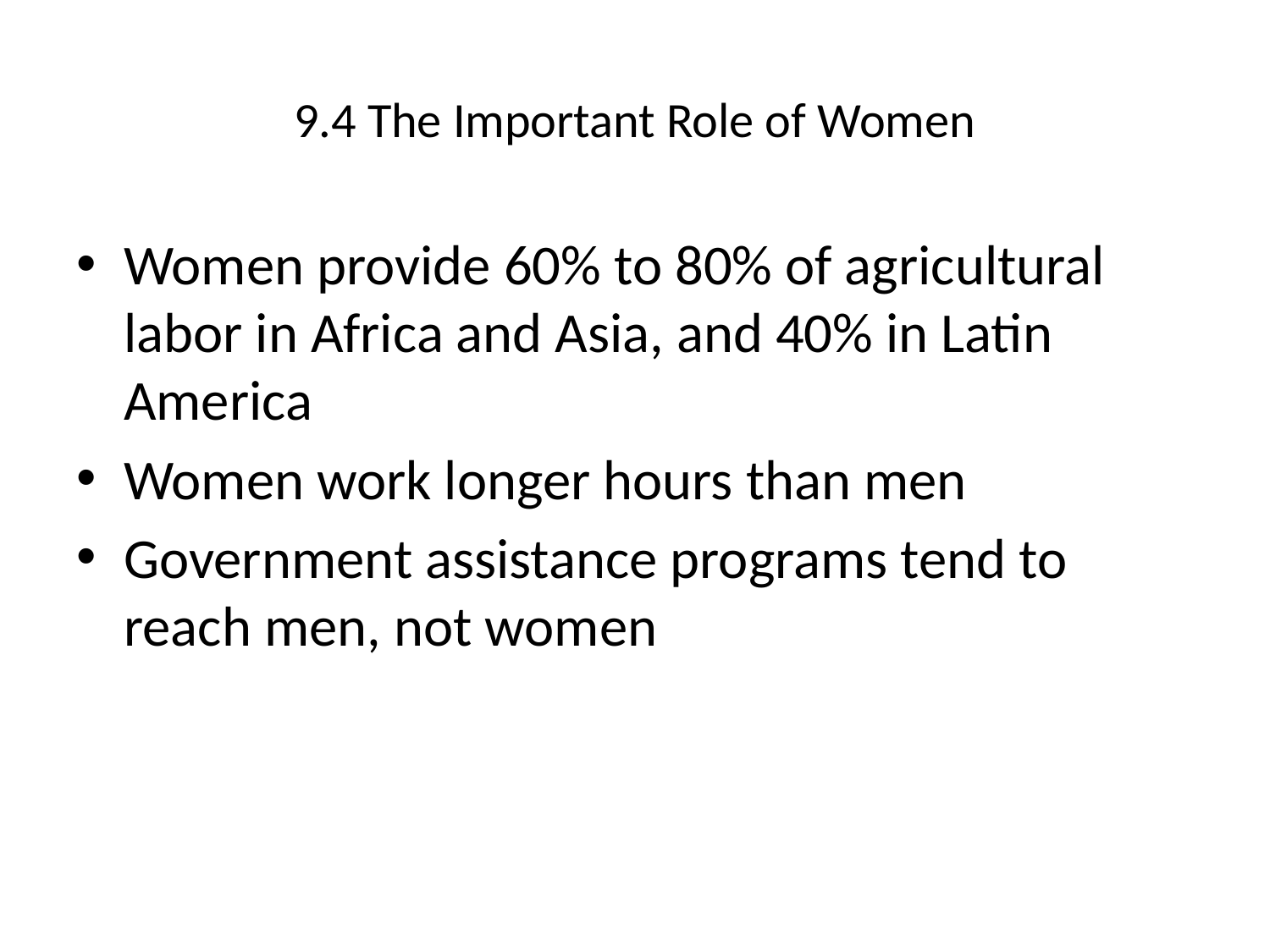

9.4 The Important Role of Women
Women provide 60% to 80% of agricultural labor in Africa and Asia, and 40% in Latin America
Women work longer hours than men
Government assistance programs tend to reach men, not women